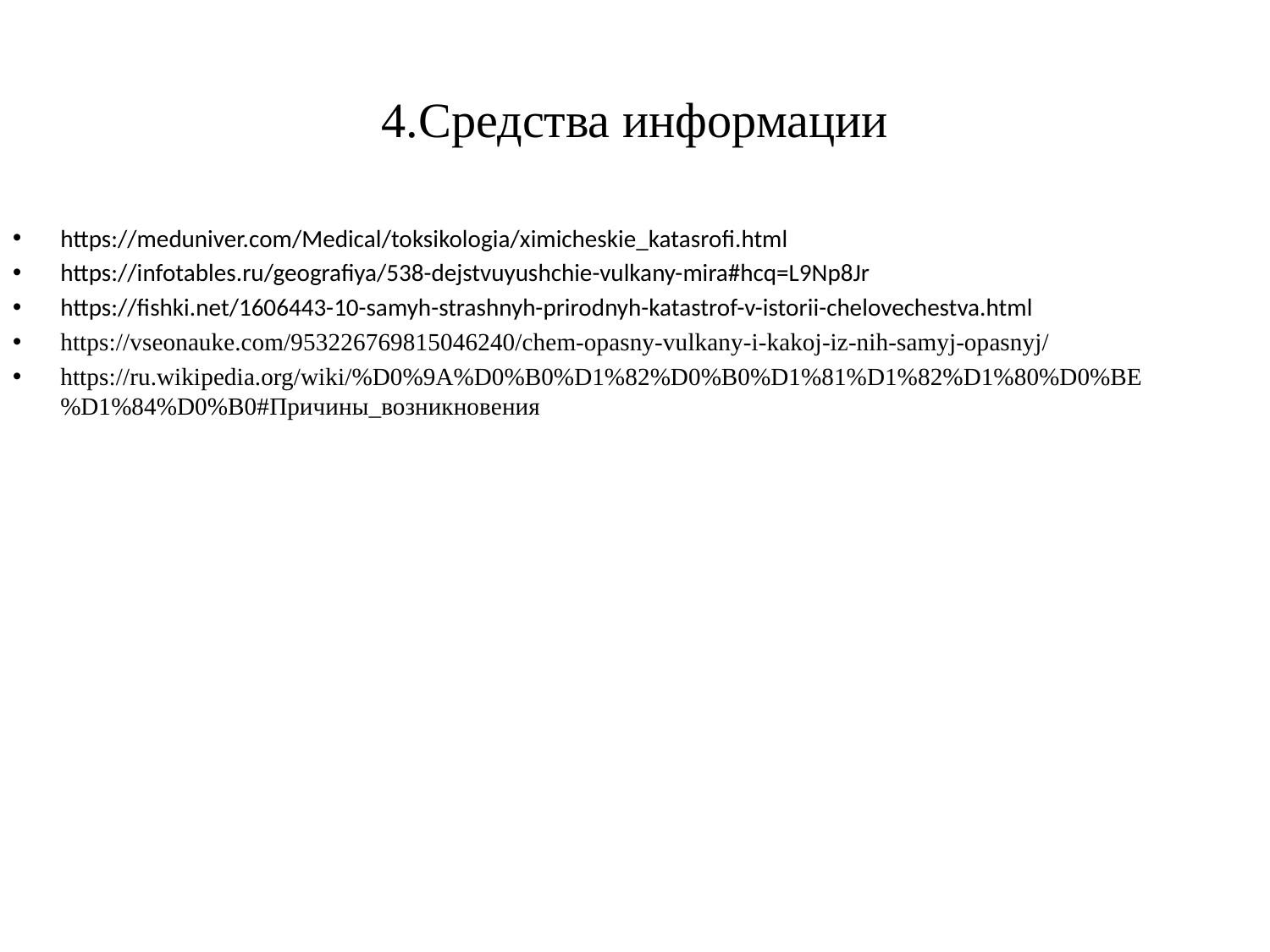

# 4.Средства информации
https://meduniver.com/Medical/toksikologia/ximicheskie_katasrofi.html
https://infotables.ru/geografiya/538-dejstvuyushchie-vulkany-mira#hcq=L9Np8Jr
https://fishki.net/1606443-10-samyh-strashnyh-prirodnyh-katastrof-v-istorii-chelovechestva.html
https://vseonauke.com/953226769815046240/chem-opasny-vulkany-i-kakoj-iz-nih-samyj-opasnyj/
https://ru.wikipedia.org/wiki/%D0%9A%D0%B0%D1%82%D0%B0%D1%81%D1%82%D1%80%D0%BE%D1%84%D0%B0#Причины_возникновения